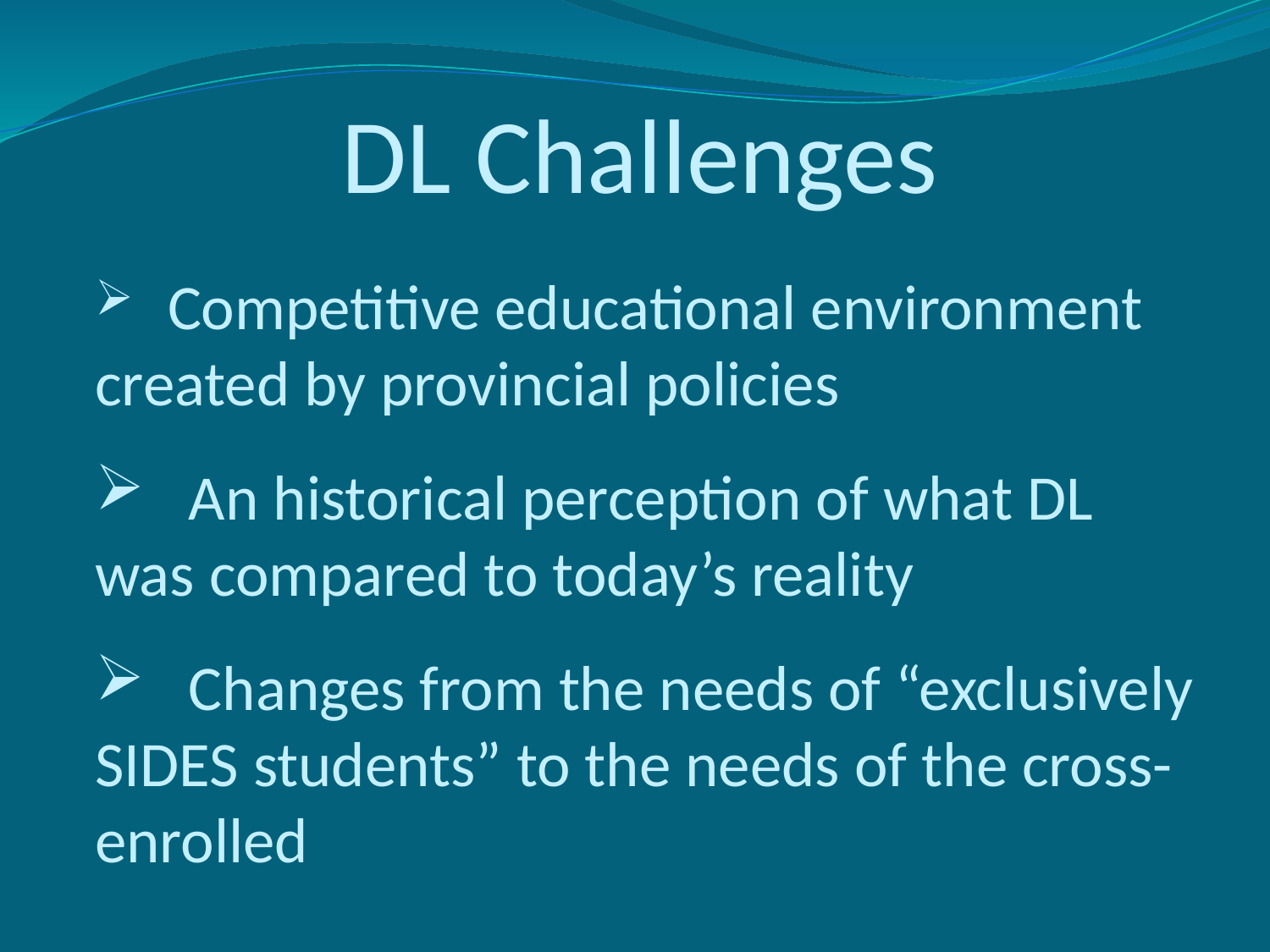

# DL Challenges
   Competitive educational environment created by provincial policies

   An historical perception of what DL was compared to today’s reality

   Changes from the needs of “exclusively SIDES students” to the needs of the cross-enrolled